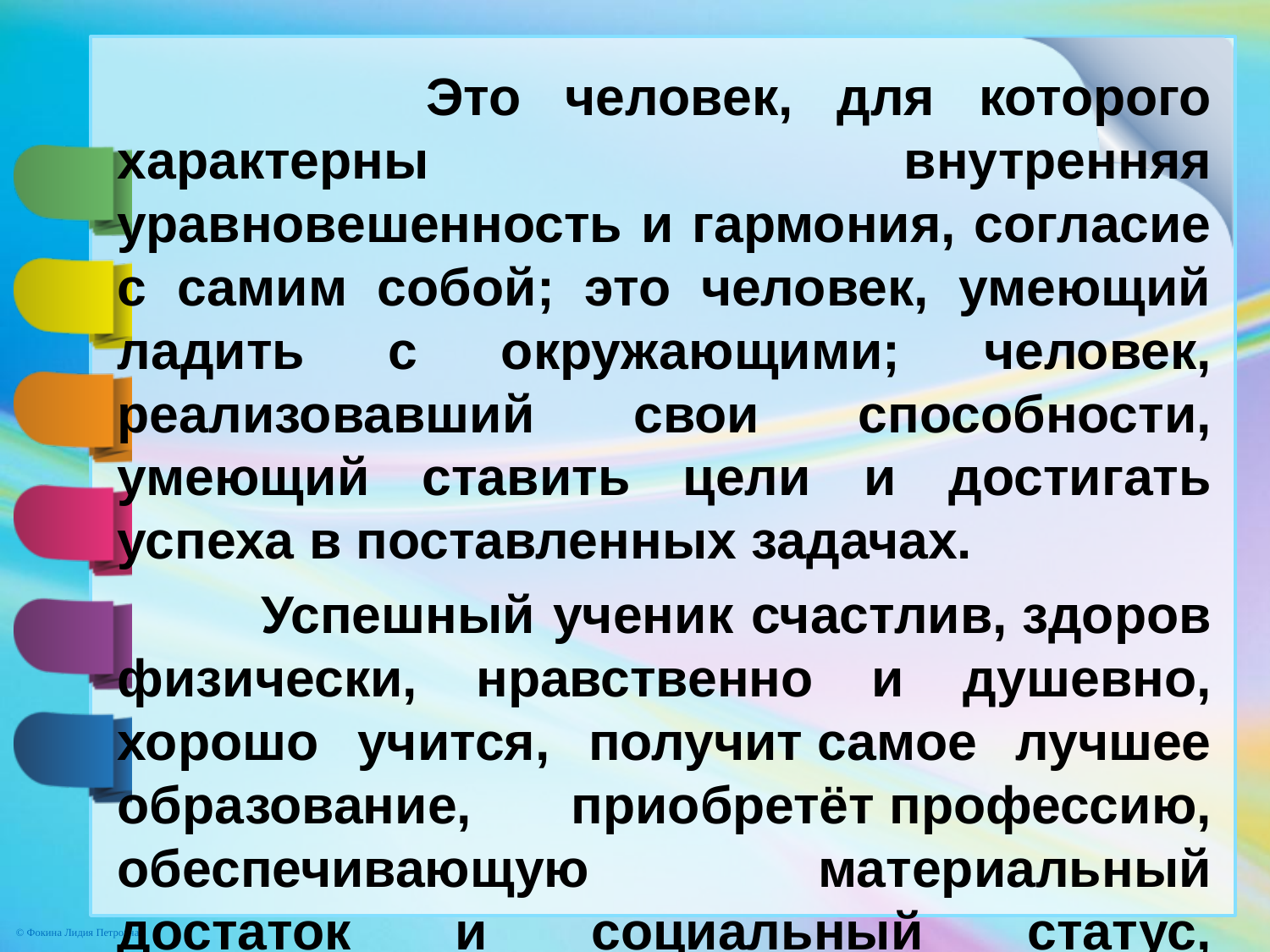

Это человек, для которого характерны внутренняя уравновешенность и гармония, согласие с самим собой; это человек, умеющий ладить с окружающими; человек, реализовавший свои способности, умеющий ставить цели и достигать успеха в поставленных задачах.
        Успешный ученик счастлив, здоров физически, нравственно и душевно, хорошо учится, получит самое лучшее образование, приобретёт профессию, обеспечивающую материальный достаток и социальный статус, будет счастлив в семейной жизни, окружен верными друзьями, пользуется всеобщим уважением.